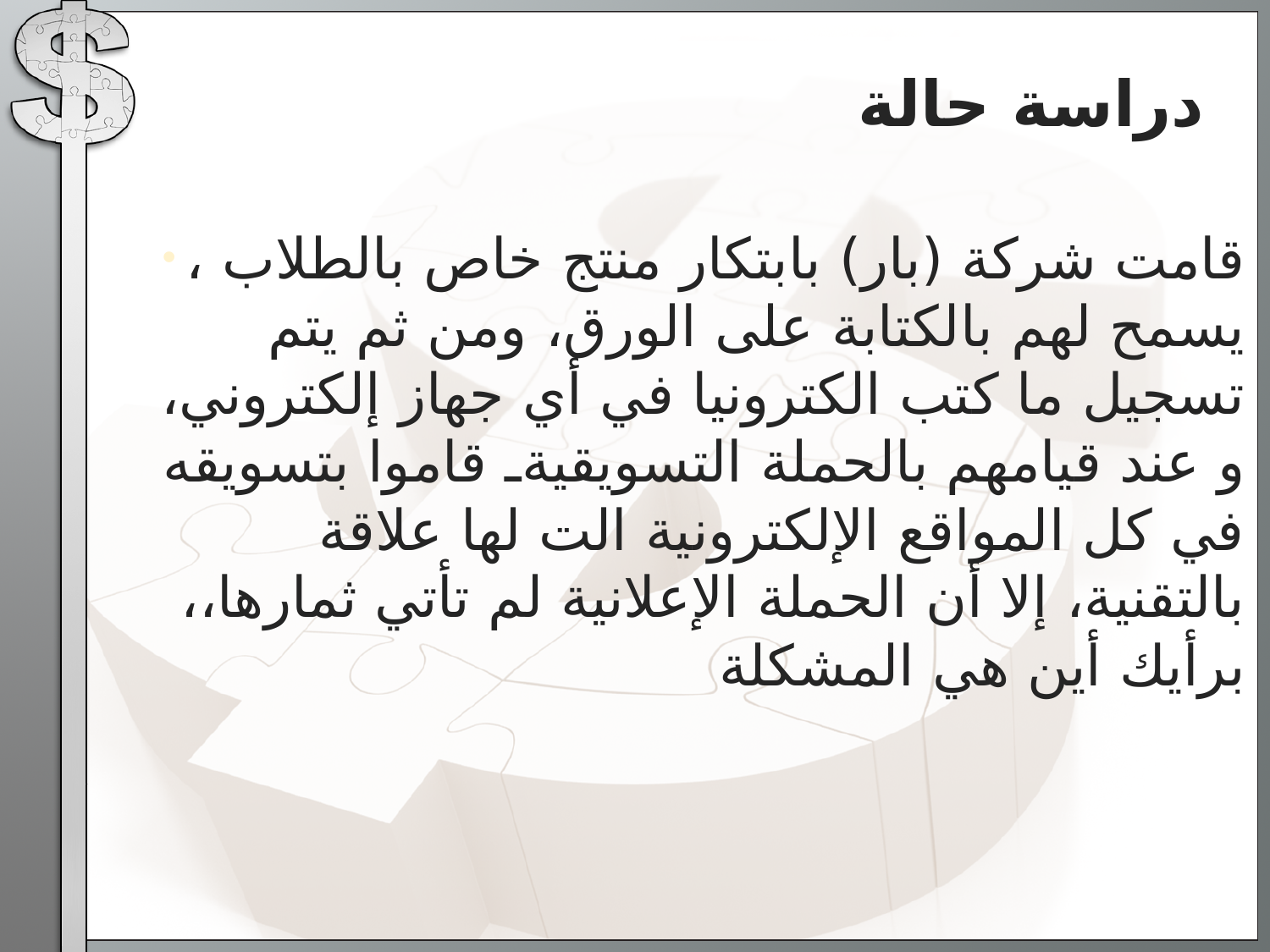

# دراسة حالة

قامت شركة (بار) بابتكار منتج خاص بالطلاب ، يسمح لهم بالكتابة على الورق، ومن ثم يتم تسجيل ما كتب الكترونيا في أي جهاز إلكتروني، و عند قيامهم بالحملة التسويقيةـ قاموا بتسويقه في كل المواقع الإلكترونية الت لها علاقة بالتقنية، إلا أن الحملة الإعلانية لم تأتي ثمارها،، برأيك أين هي المشكلة